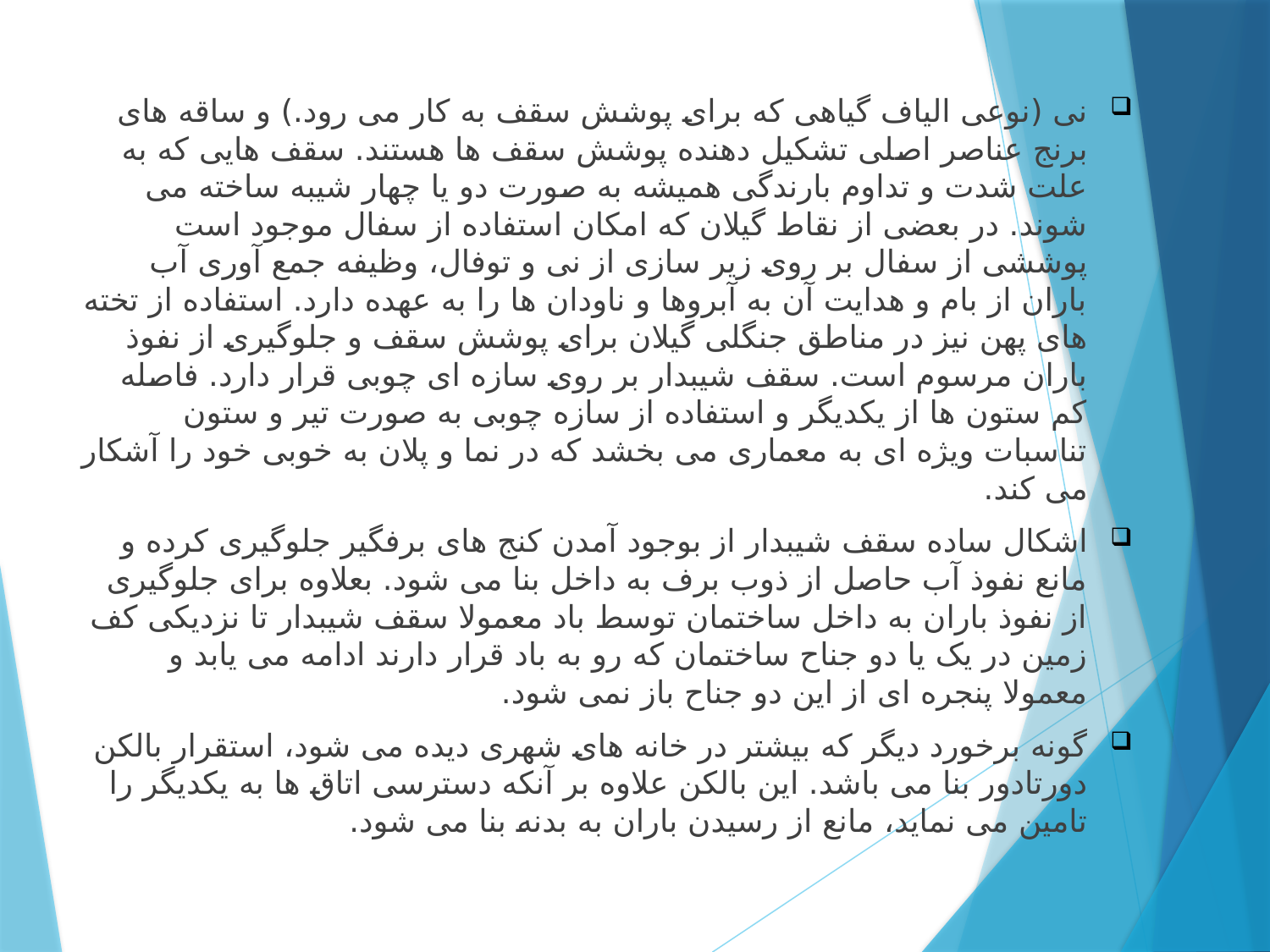

نی (نوعی الیاف گیاهی که برای پوشش سقف به کار می رود.) و ساقه های برنج عناصر اصلی تشکیل دهنده پوشش سقف ها هستند. سقف هایی که به علت شدت و تداوم بارندگی همیشه به صورت دو یا چهار شیبه ساخته می شوند. در بعضی از نقاط گیلان که امکان استفاده از سفال موجود است پوششی از سفال بر روی زیر سازی از نی و توفال، وظیفه جمع آوری آب باران از بام و هدایت آن به آبروها و ناودان ها را به عهده دارد. استفاده از تخته های پهن نیز در مناطق جنگلی گیلان برای پوشش سقف و جلوگیری از نفوذ باران مرسوم است. سقف شیبدار بر روی سازه ای چوبی قرار دارد. فاصله کم ستون ها از یکدیگر و استفاده از سازه چوبی به صورت تیر و ستون تناسبات ویژه ای به معماری می بخشد که در نما و پلان به خوبی خود را آشکار می کند.
اشکال ساده سقف شیبدار از بوجود آمدن کنج های برفگیر جلوگیری کرده و مانع نفوذ آب حاصل از ذوب برف به داخل بنا می شود. بعلاوه برای جلوگیری از نفوذ باران به داخل ساختمان توسط باد معمولا سقف شیبدار تا نزدیکی کف زمین در یک یا دو جناح ساختمان که رو به باد قرار دارند ادامه می یابد و معمولا پنجره ای از این دو جناح باز نمی شود.
گونه برخورد دیگر که بیشتر در خانه های شهری دیده می شود، استقرار بالکن دورتادور بنا می باشد. این بالکن علاوه بر آنکه دسترسی اتاق ها به یکدیگر را تامین می نماید، مانع از رسیدن باران به بدنه بنا می شود.